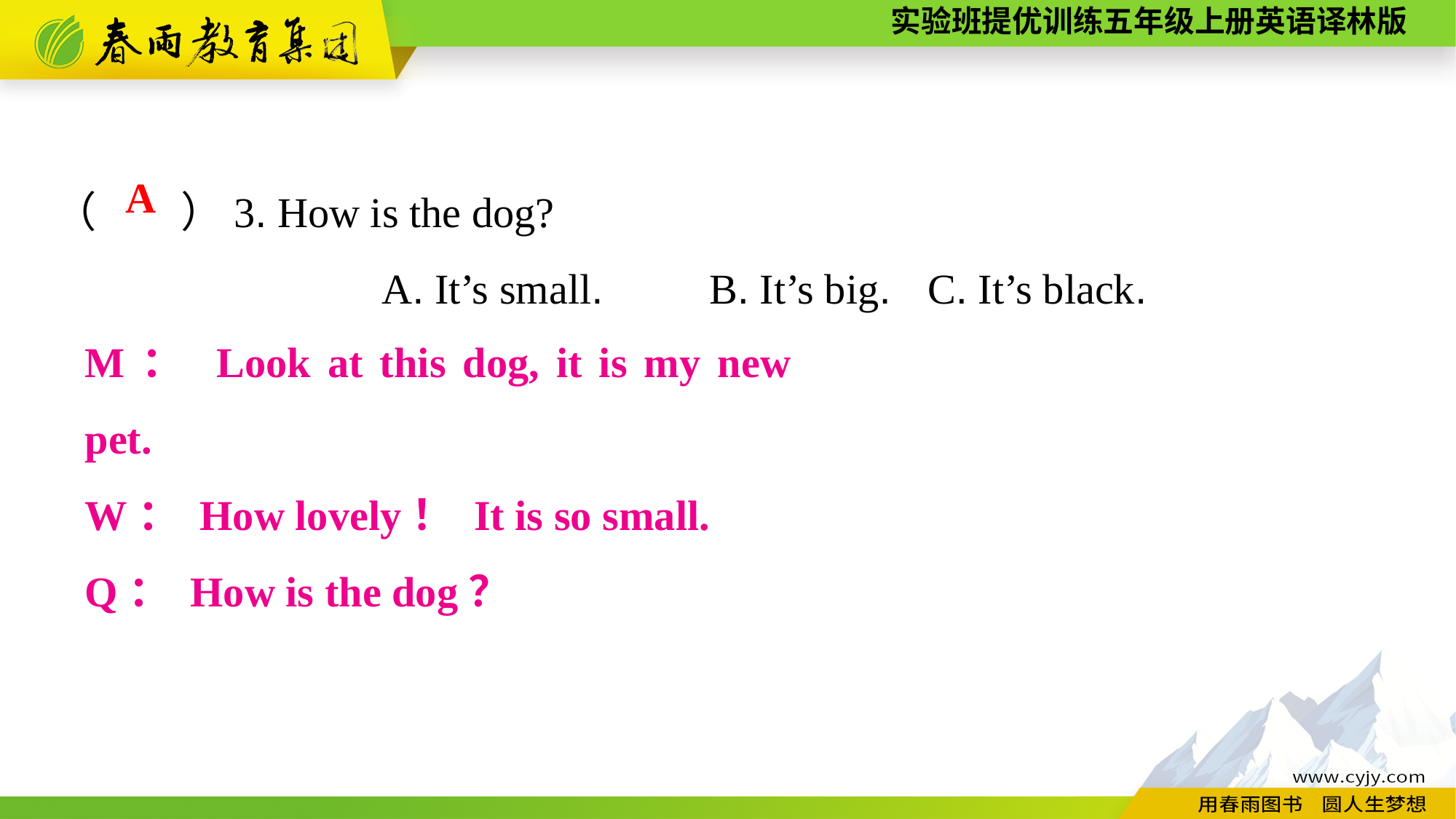

（　　）3. How is the dog?
			A. It’s small.	B. It’s big.	C. It’s black.
A
M： Look at this dog, it is my new pet.
W： How lovely！ It is so small.
Q： How is the dog？